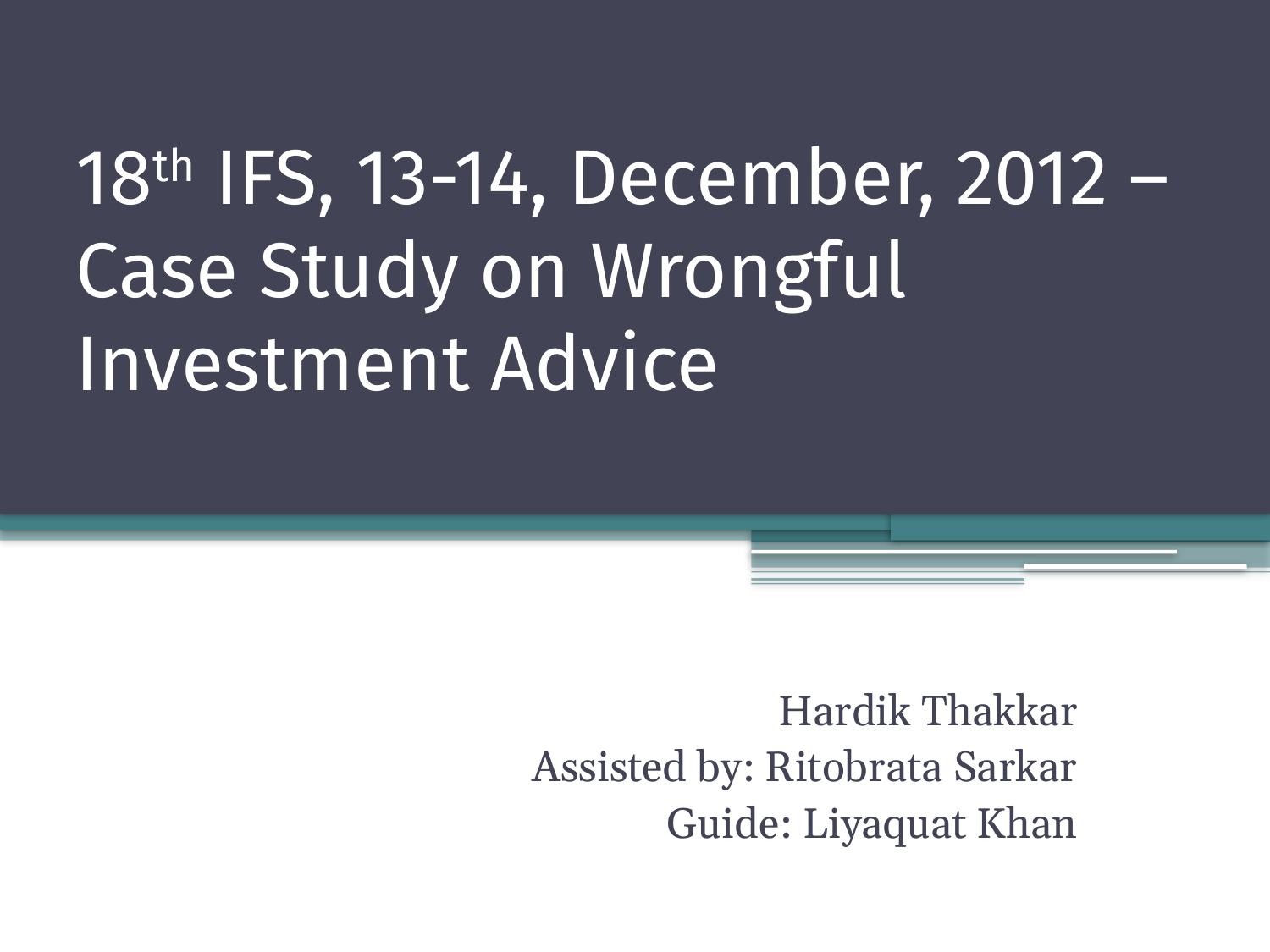

# 18th IFS, 13-14, December, 2012 – Case Study on Wrongful Investment Advice
Hardik Thakkar
Assisted by: Ritobrata Sarkar
Guide: Liyaquat Khan